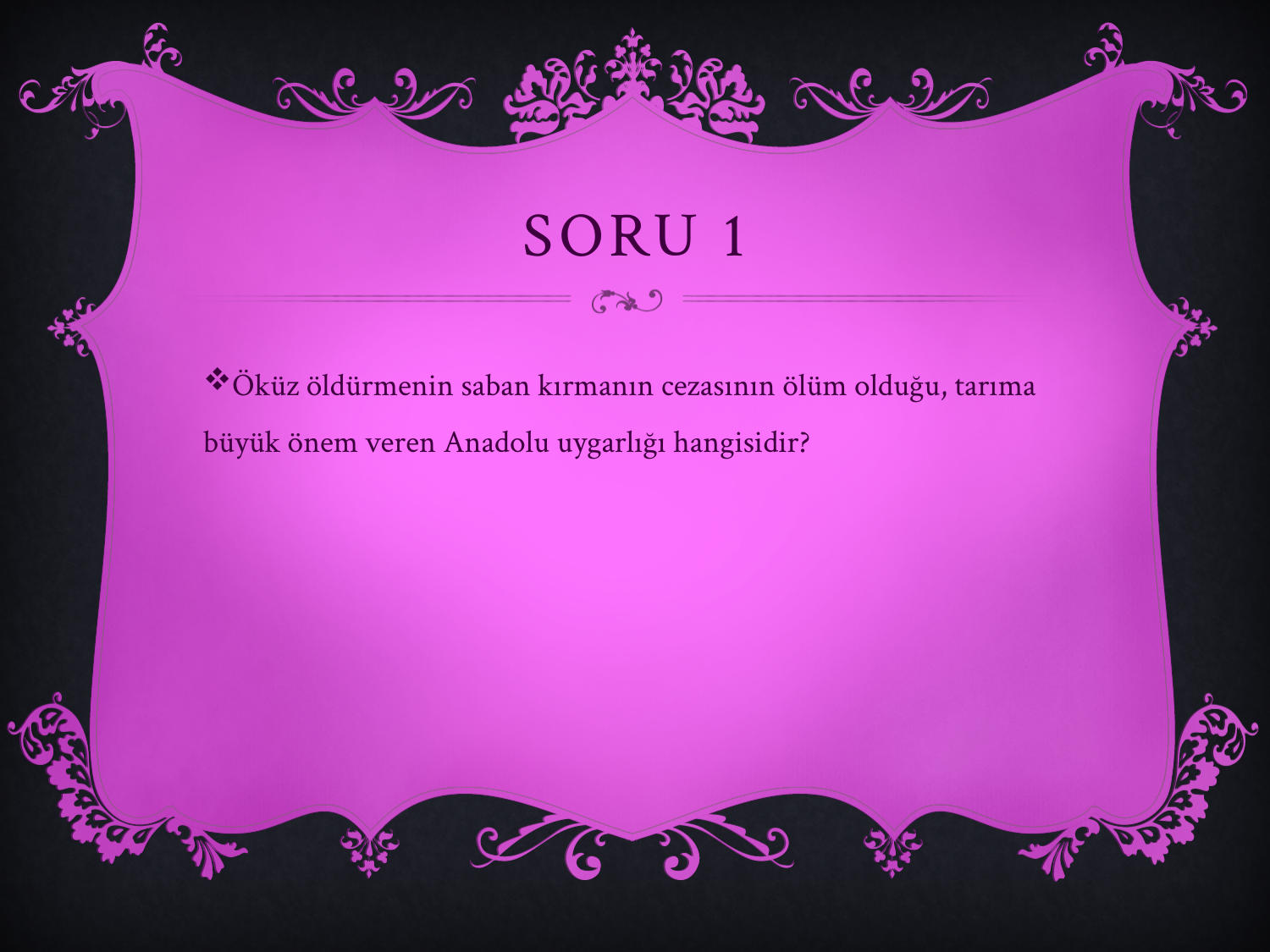

# Soru 1
Öküz öldürmenin saban kırmanın cezasının ölüm olduğu, tarıma büyük önem veren Anadolu uygarlığı hangisidir?